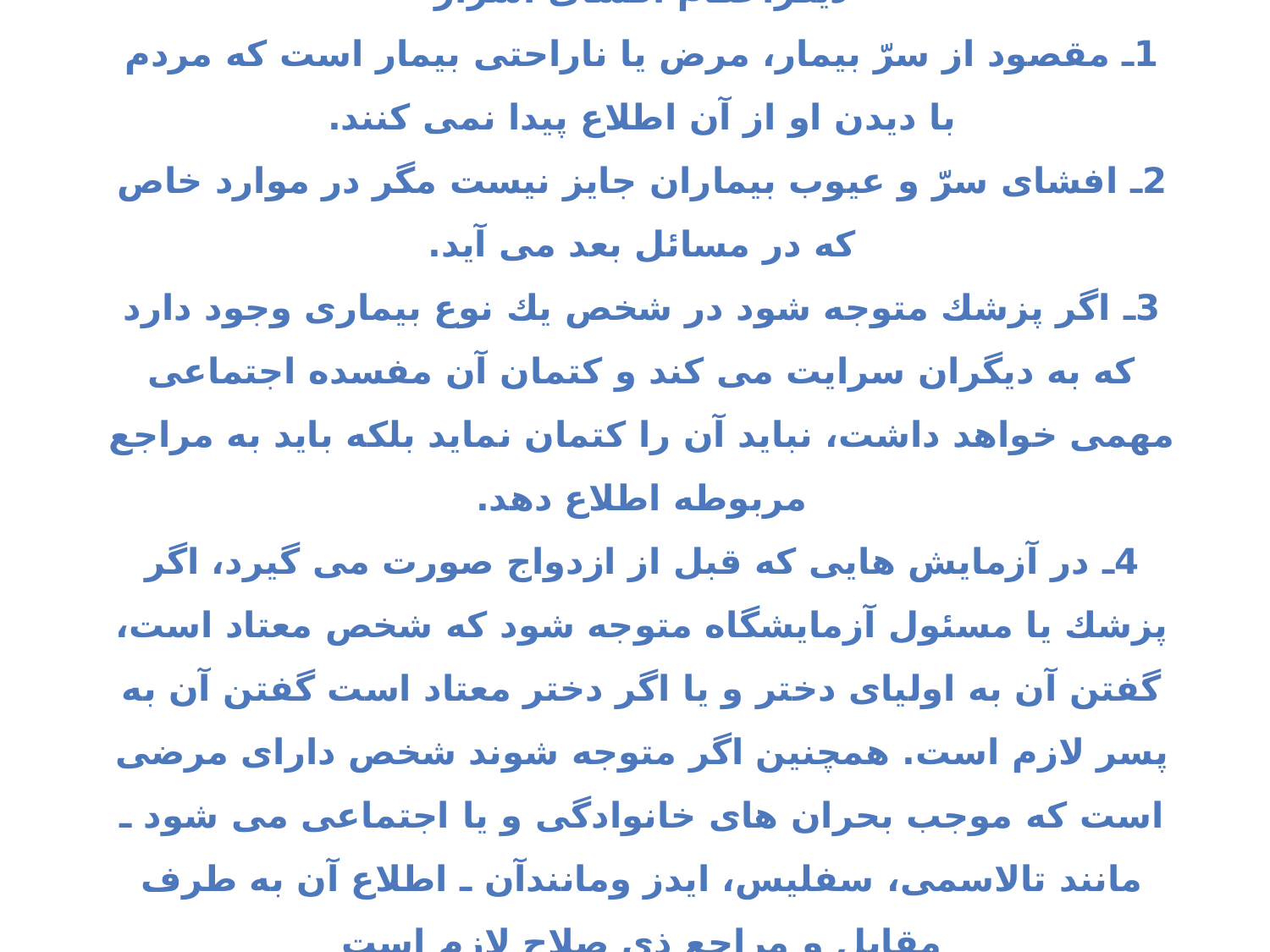

دیگراحکام افشای اسرار
1ـ مقصود از سرّ بيمار، مرض يا ناراحتى بيمار است كه مردم با ديدن او از آن اطلاع پيدا نمى كنند.
2ـ افشاى سرّ و عيوب بيماران جايز نيست مگر در موارد خاص كه در مسائل بعد مى آيد.
3ـ اگر پزشك متوجه شود در شخص يك نوع بيمارى وجود دارد كه به ديگران سرايت مى كند و كتمان آن مفسده اجتماعى مهمى خواهد داشت، نبايد آن را كتمان نمايد بلكه بايد به مراجع مربوطه اطلاع دهد.
4ـ در آزمايش هايى كه قبل از ازدواج صورت مى گيرد، اگر پزشك يا مسئول آزمايشگاه متوجه شود كه شخص معتاد است، گفتن آن به اولياى دختر و يا اگر دختر معتاد است گفتن آن به پسر لازم است. همچنين اگر متوجه شوند شخص داراى مرضى است كه موجب بحران هاى خانوادگى و يا اجتماعى مى شود ـ مانند تالاسمى، سفليس، ايدز ومانندآن ـ اطلاع آن به طرف مقابل و مراجع ذى صلاح لازم است